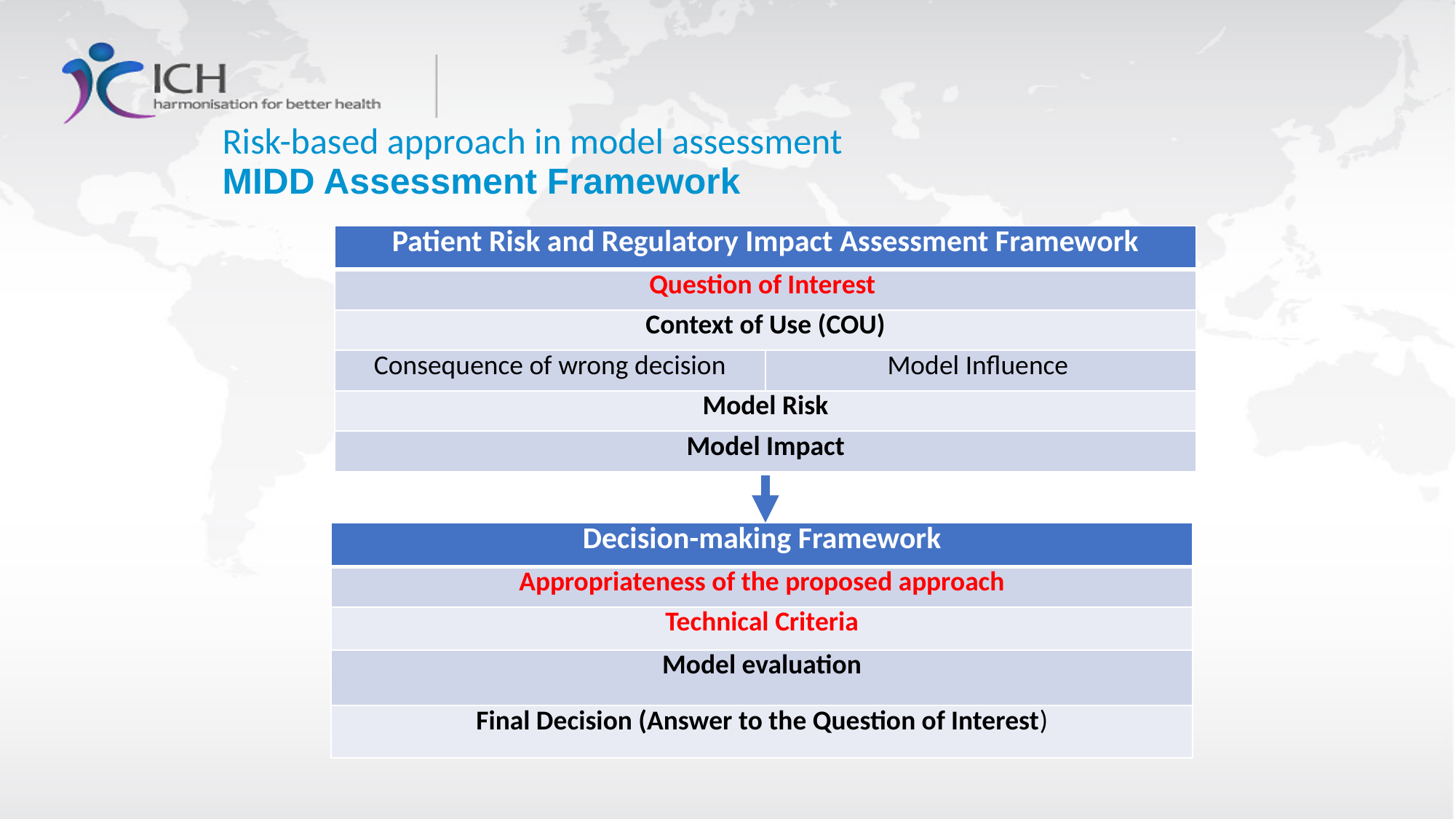

# Risk-based approach in model assessment MIDD Assessment Framework
| Patient Risk and Regulatory Impact Assessment Framework |  |
| --- | --- |
| Question of Interest |  |
| Context of Use (COU) |  |
| Consequence of wrong decision | Model Influence |
| Model Risk |  |
| Model Impact |  |
| Decision-making Framework |
| --- |
| Appropriateness of the proposed approach |
| Technical Criteria |
| Model evaluation |
| Final Decision (Answer to the Question of Interest) |